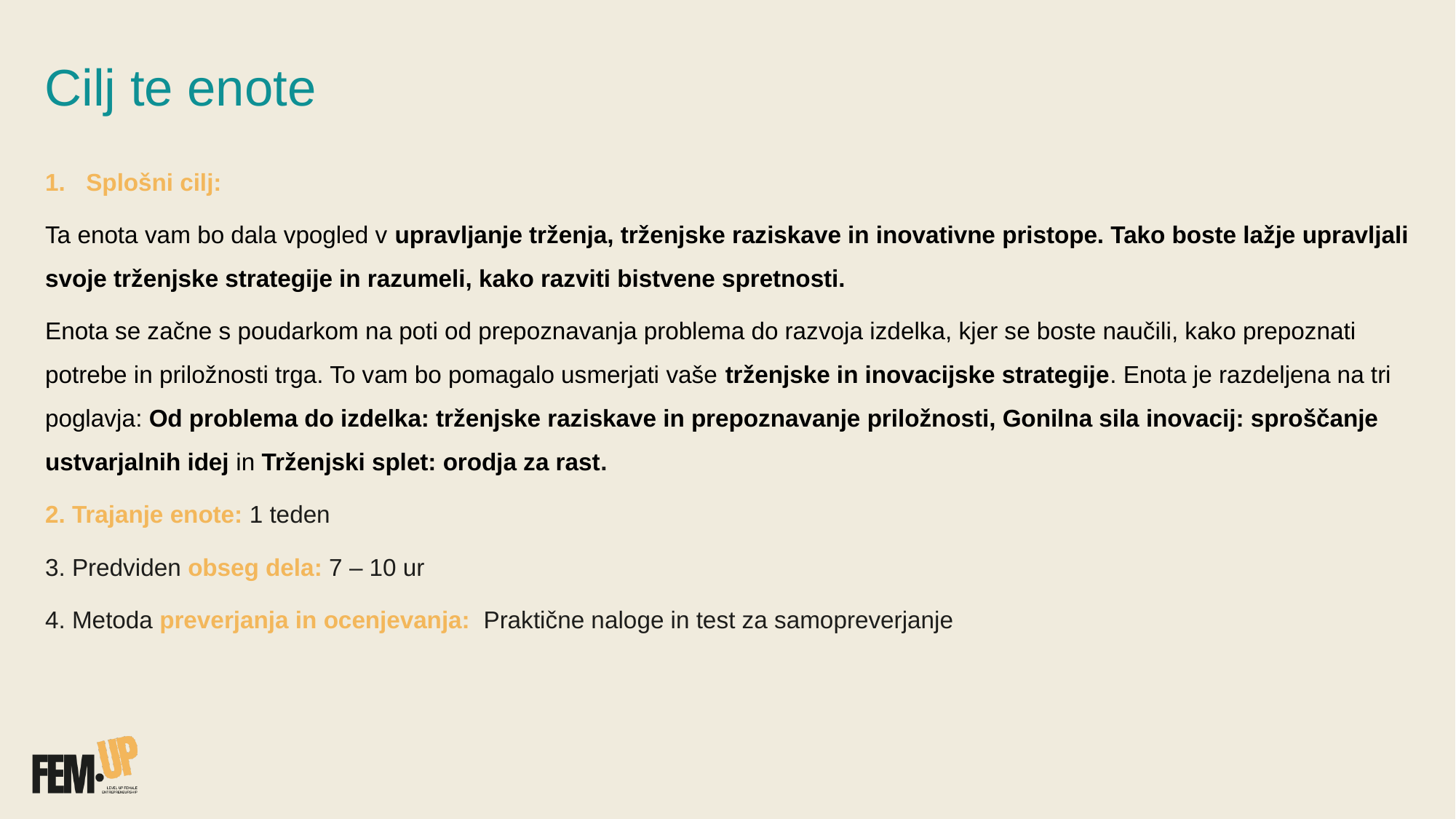

# Cilj te enote
Splošni cilj:
Ta enota vam bo dala vpogled v upravljanje trženja, trženjske raziskave in inovativne pristope. Tako boste lažje upravljali svoje trženjske strategije in razumeli, kako razviti bistvene spretnosti.​
Enota se začne s poudarkom na poti od prepoznavanja problema do razvoja izdelka, kjer se boste naučili, kako prepoznati potrebe in priložnosti trga. To vam bo pomagalo usmerjati vaše trženjske in inovacijske strategije. Enota je razdeljena na tri poglavja: Od problema do izdelka: trženjske raziskave in prepoznavanje priložnosti, Gonilna sila inovacij: sproščanje ustvarjalnih idej in Trženjski splet: orodja za rast​.
2. Trajanje enote: 1 teden
3. Predviden obseg dela: 7 – 10 ur
4. Metoda preverjanja in ocenjevanja:  Praktične naloge in test za samopreverjanje